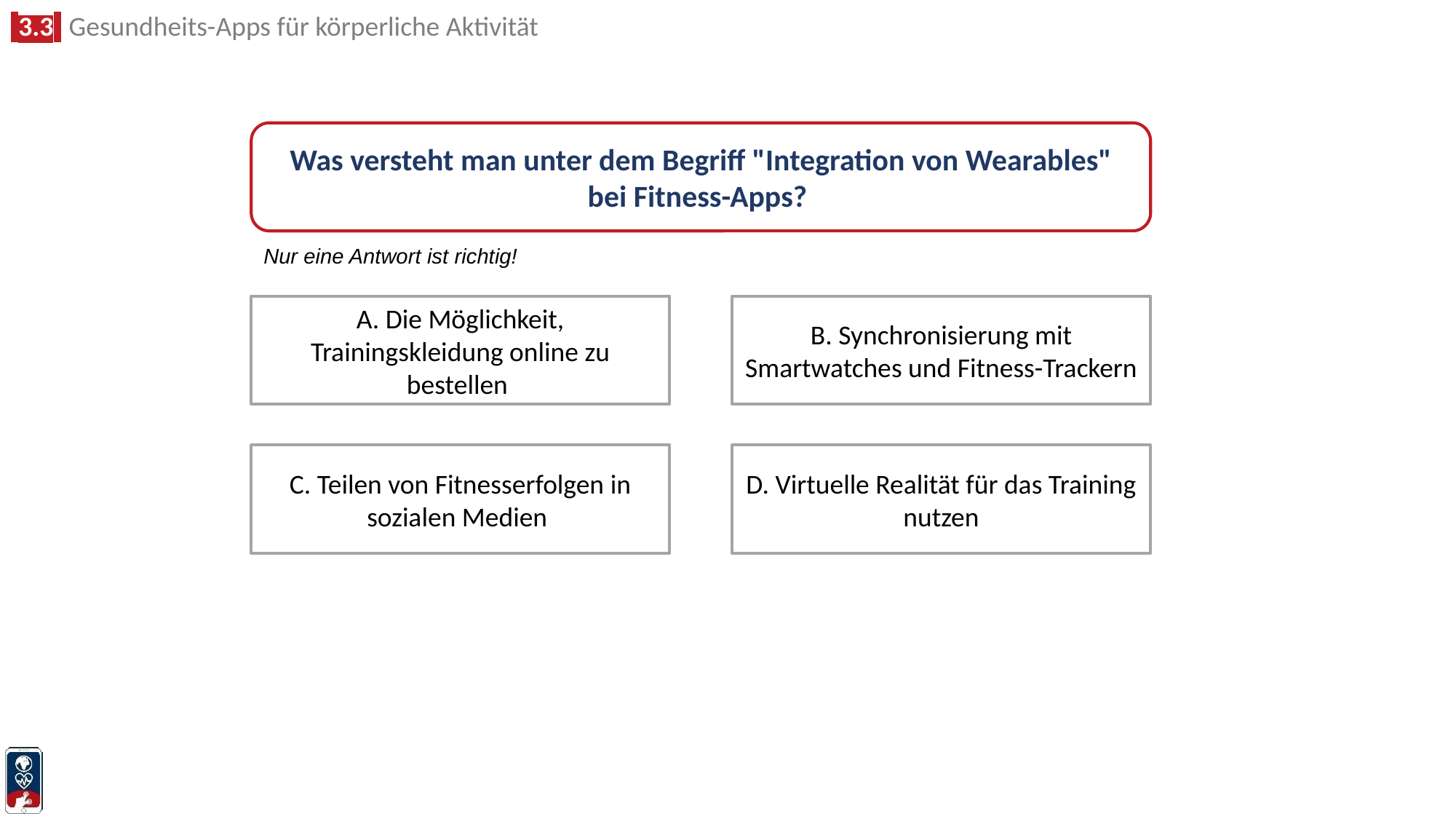

Was versteht man unter dem Begriff "Integration von Wearables" bei Fitness-Apps?
Nur eine Antwort ist richtig!
A. Die Möglichkeit, Trainingskleidung online zu bestellen
B. Synchronisierung mit Smartwatches und Fitness-Trackern
D. Virtuelle Realität für das Training nutzen
C. Teilen von Fitnesserfolgen in sozialen Medien